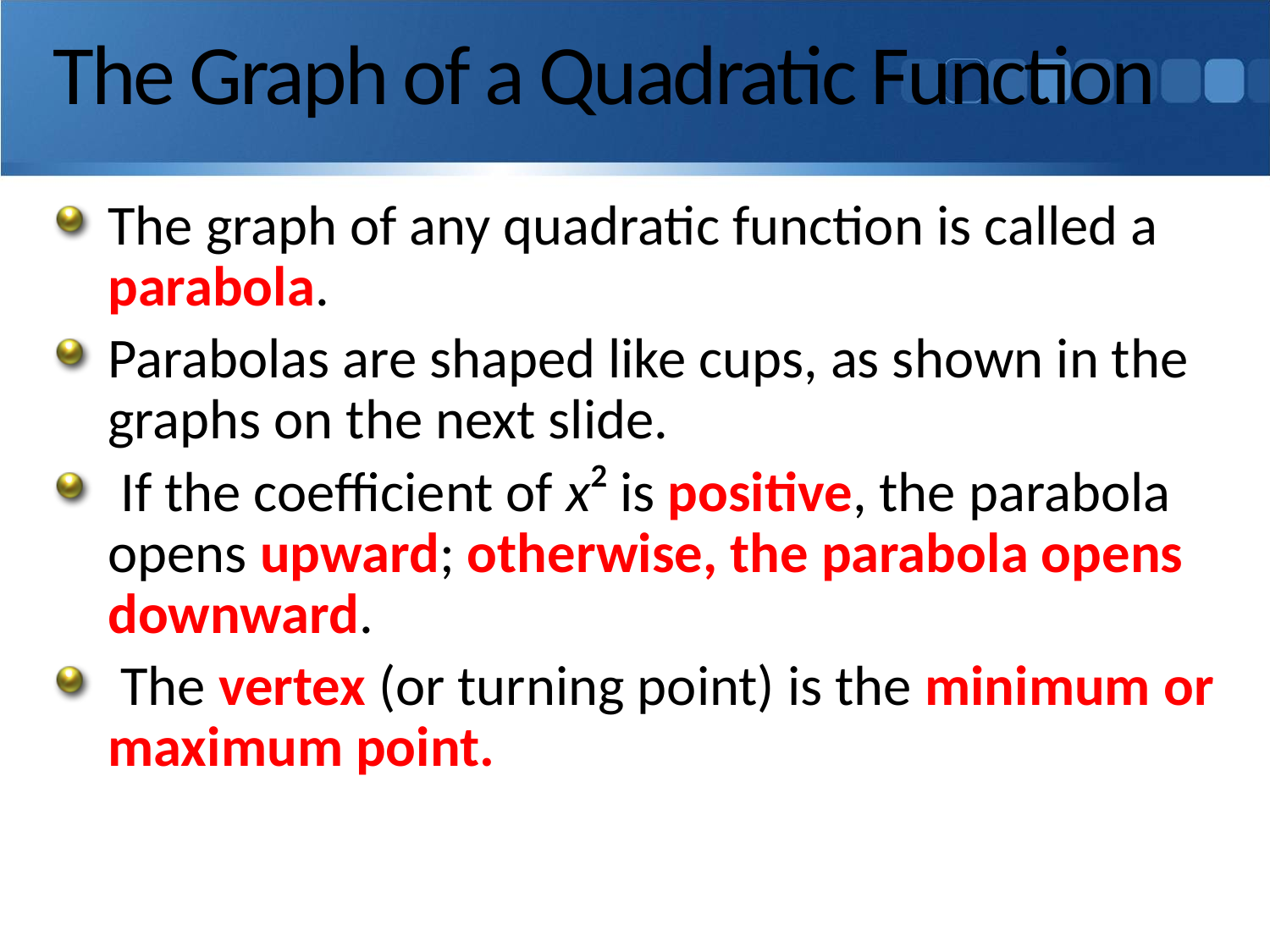

# The Graph of a Quadratic Function
The graph of any quadratic function is called a parabola.
Parabolas are shaped like cups, as shown in the graphs on the next slide.
 If the coefficient of x2 is positive, the parabola opens upward; otherwise, the parabola opens downward.
 The vertex (or turning point) is the minimum or maximum point.